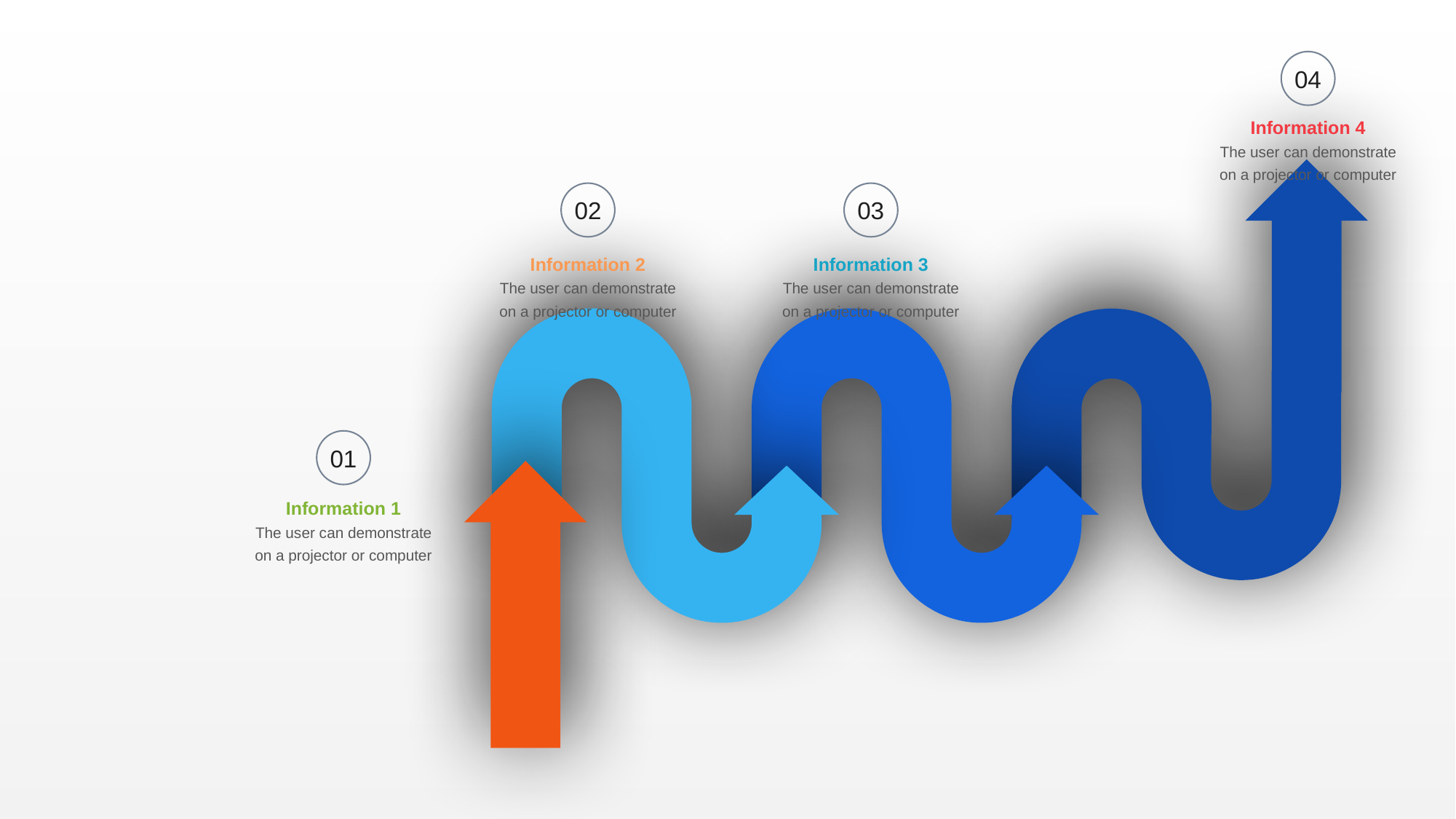

04
Information 4
The user can demonstrate on a projector or computer

02
03
Information 2
The user can demonstrate on a projector or computer
Information 3
The user can demonstrate on a projector or computer

01

Information 1
The user can demonstrate on a projector or computer